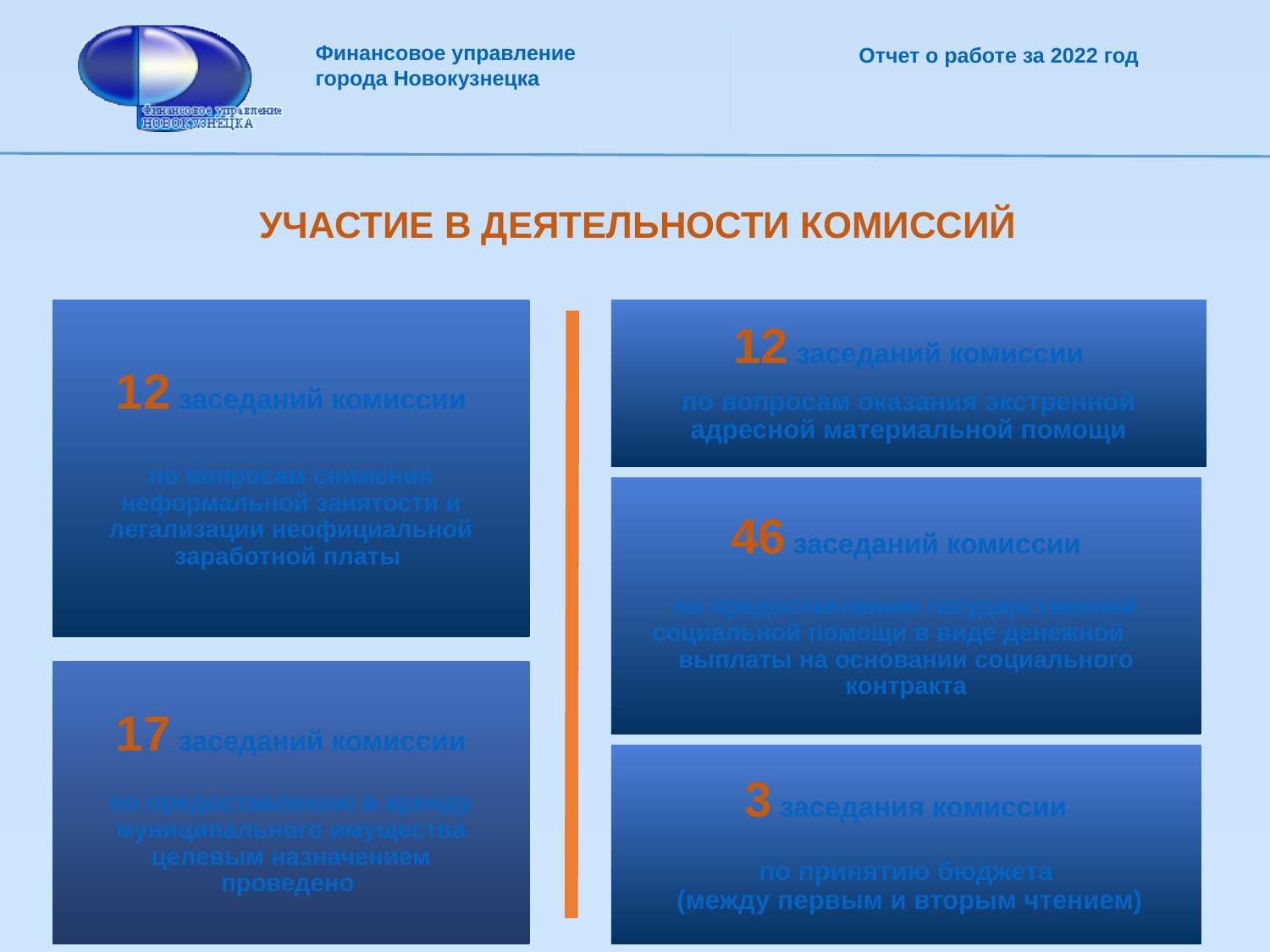

# УЧАСТИЕ В ДЕЯТЕЛЬНОСТИ КОМИССИЙ
12 заседаний комиссии

по вопросам снижения неформальной занятости и легализации неофициальной заработной платы
12 заседаний комиссии
по вопросам оказания экстренной адресной материальной помощи
46 заседаний комиссии

по предоставлению государственной социальной помощи в виде денежной	выплаты на основании социального контракта

17 заседаний комиссии

по предоставлению в аренду муниципального имущества целевым назначением
проведено
3 заседания комиссии

по принятию бюджета
 (между первым и вторым чтением)